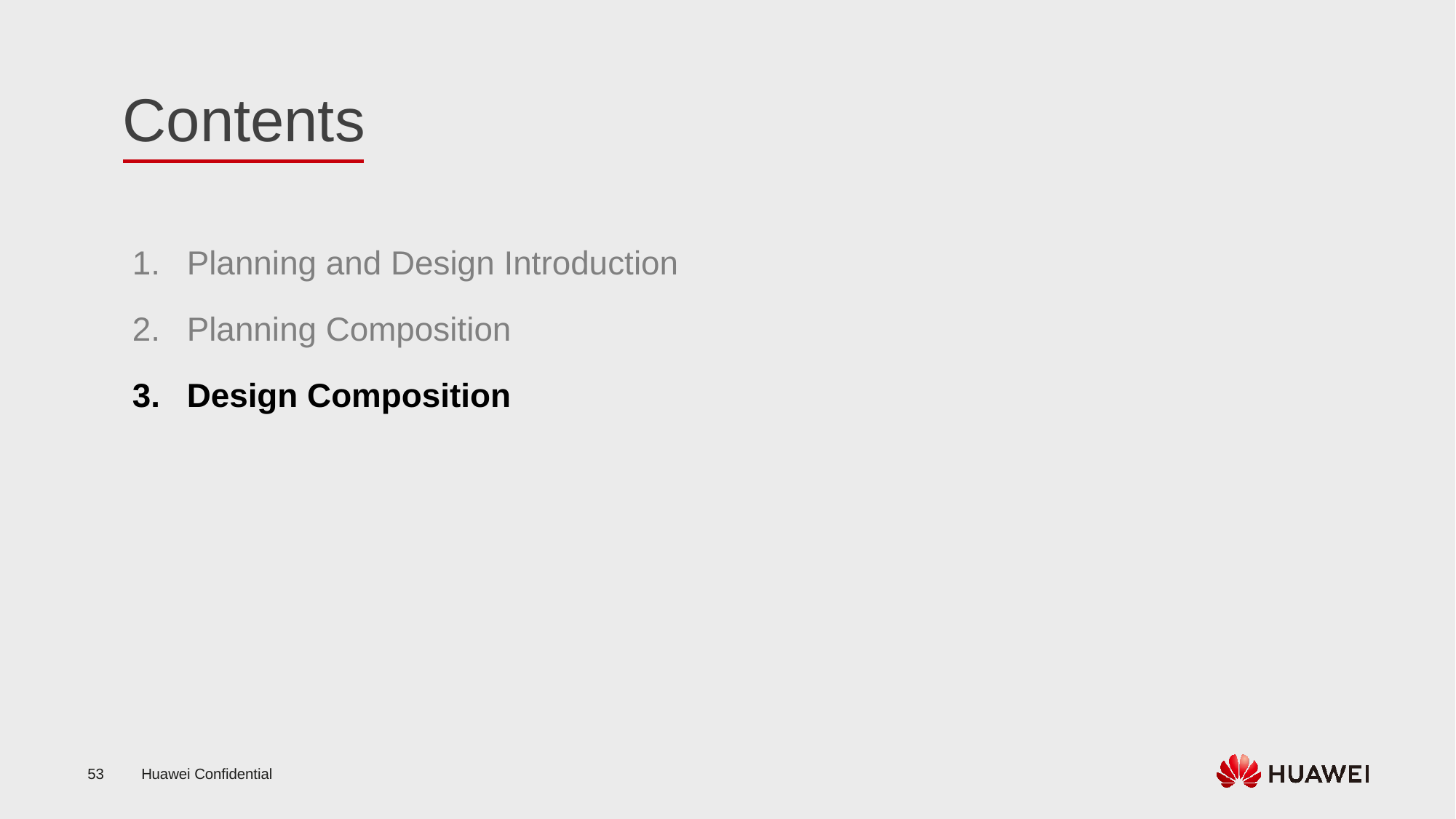

Planning and Design Introduction
Planning Composition
Design Composition